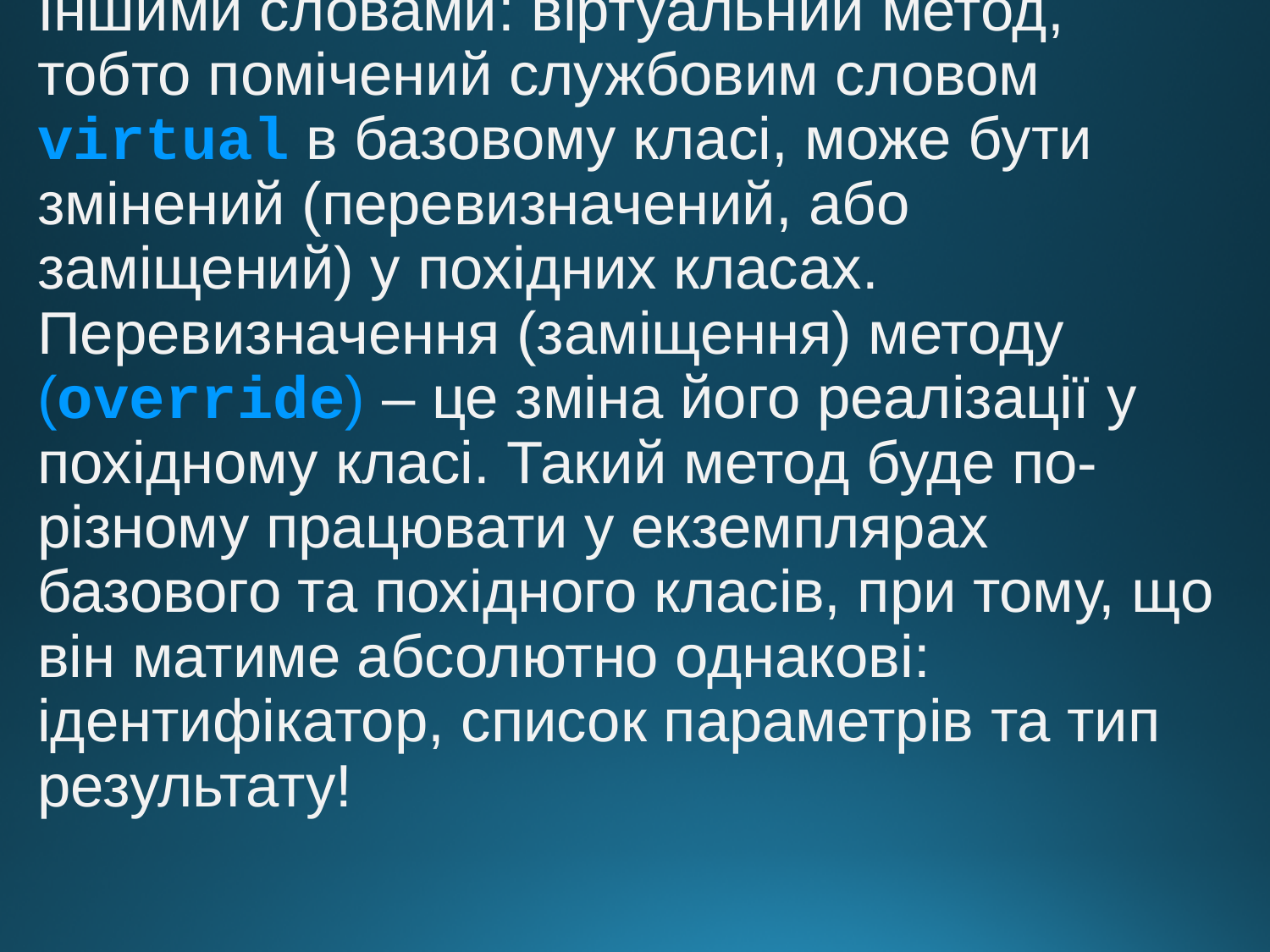

Іншими словами: віртуальний метод, тобто помічений службовим словом virtual в базовому класі, може бути змінений (перевизначений, або заміщений) у похідних класах. Перевизначення (заміщення) методу (override) – це зміна його реалізації у похідному класі. Такий метод буде по-різному працювати у екземплярах базового та похідного класів, при тому, що він матиме абсолютно однакові: ідентифікатор, список параметрів та тип результату!